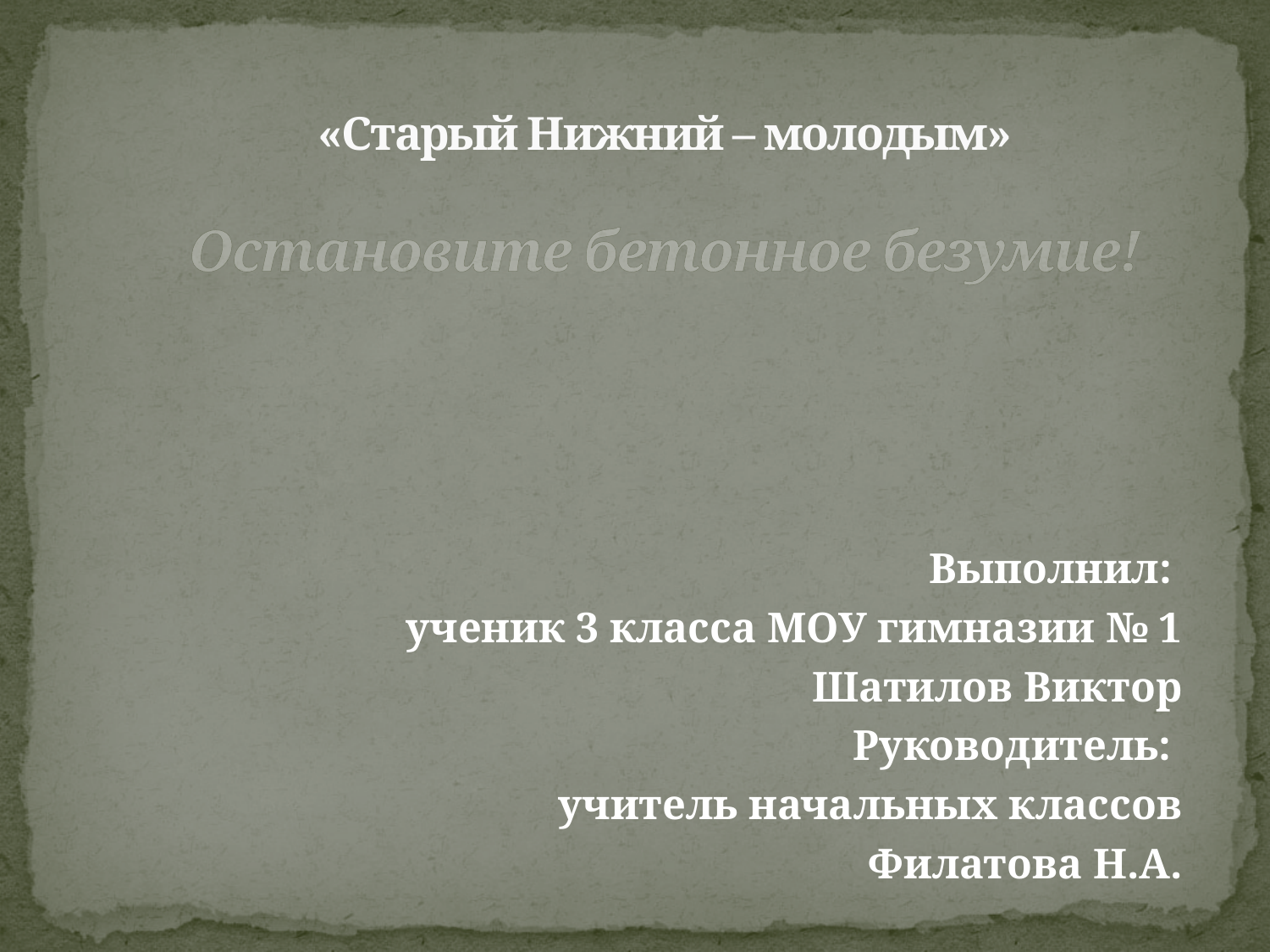

«Старый Нижний – молодым»
Остановите бетонное безумие!
Выполнил:
ученик 3 класса МОУ гимназии № 1
Шатилов Виктор
Руководитель:
учитель начальных классов
Филатова Н.А.